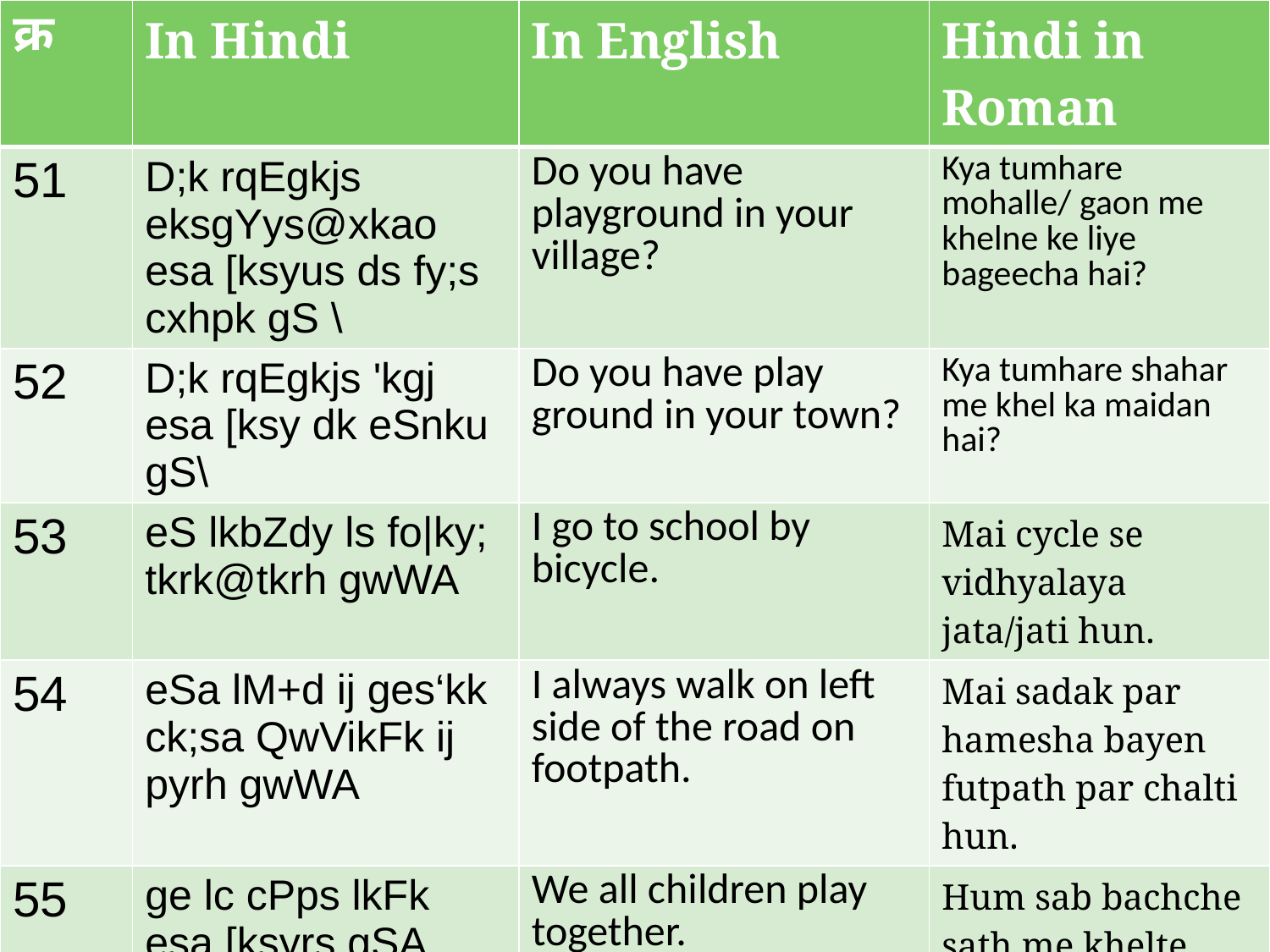

| क्र | In Hindi | In English | Hindi in Roman |
| --- | --- | --- | --- |
| 51 | D;k rqEgkjs eksgYys@xkao esa [ksyus ds fy;s cxhpk gS \ | Do you have playground in your village? | Kya tumhare mohalle/ gaon me khelne ke liye bageecha hai? |
| 52 | D;k rqEgkjs 'kgj esa [ksy dk eSnku gS\ | Do you have play ground in your town? | Kya tumhare shahar me khel ka maidan hai? |
| 53 | eS lkbZdy ls fo|ky; tkrk@tkrh gwWA | I go to school by bicycle. | Mai cycle se vidhyalaya jata/jati hun. |
| 54 | eSa lM+d ij ges‘kk ck;sa QwVikFk ij pyrh gwWA | I always walk on left side of the road on footpath. | Mai sadak par hamesha bayen futpath par chalti hun. |
| 55 | ge lc cPps lkFk esa [ksyrs gSA | We all children play together. | Hum sab bachche sath me khelte hain. |
#